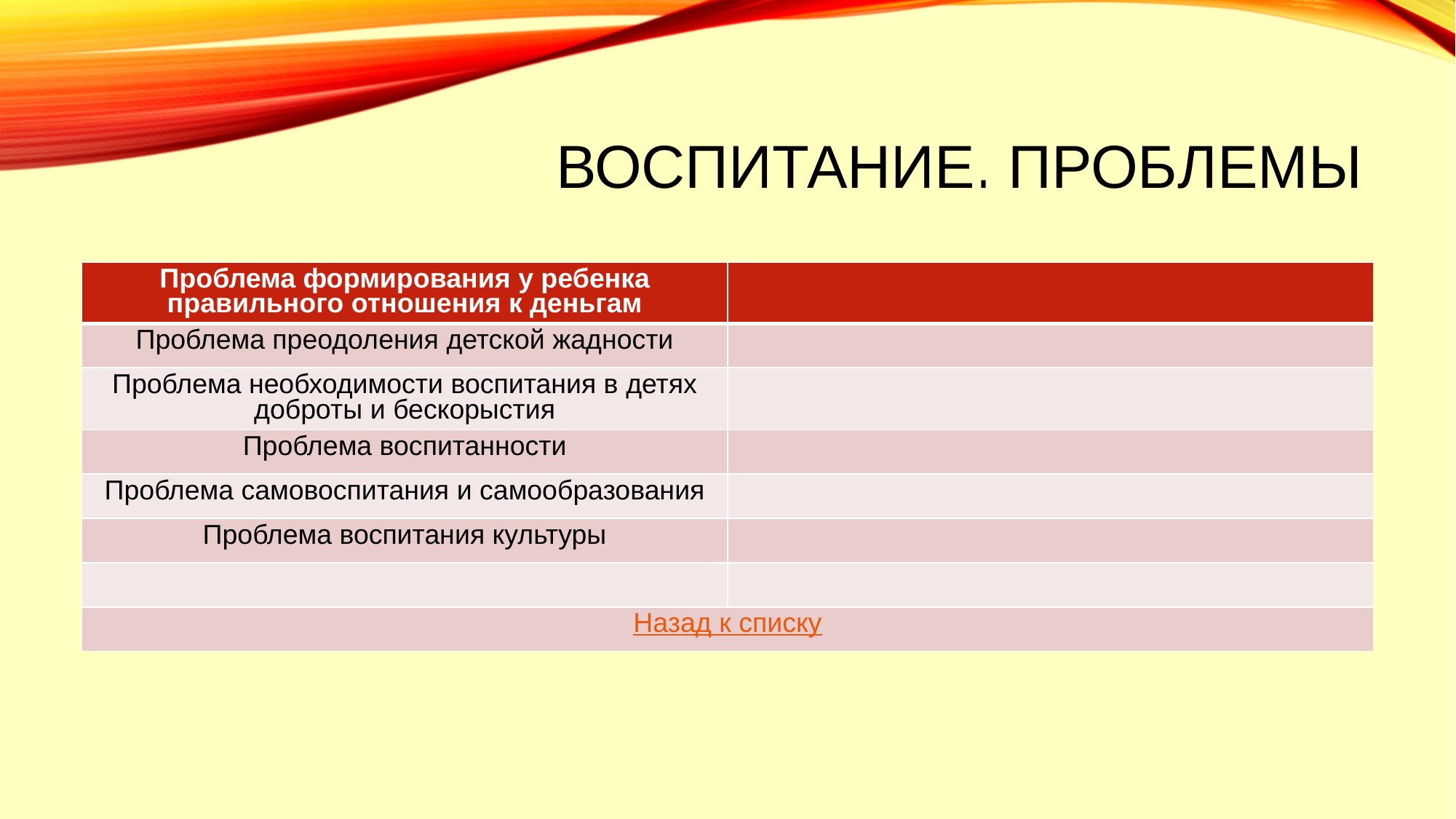

# Воспитание. Проблемы
| Проблема формирования у ребенка правильного отношения к деньгам |  |
| --- | --- |
| Проблема преодоления детской жадности |  |
| Проблема необходимости воспитания в детях доброты и бескорыстия |  |
| Проблема воспитанности |  |
| Проблема самовоспитания и самообразования |  |
| Проблема воспитания культуры |  |
|  |  |
| Назад к списку |  |